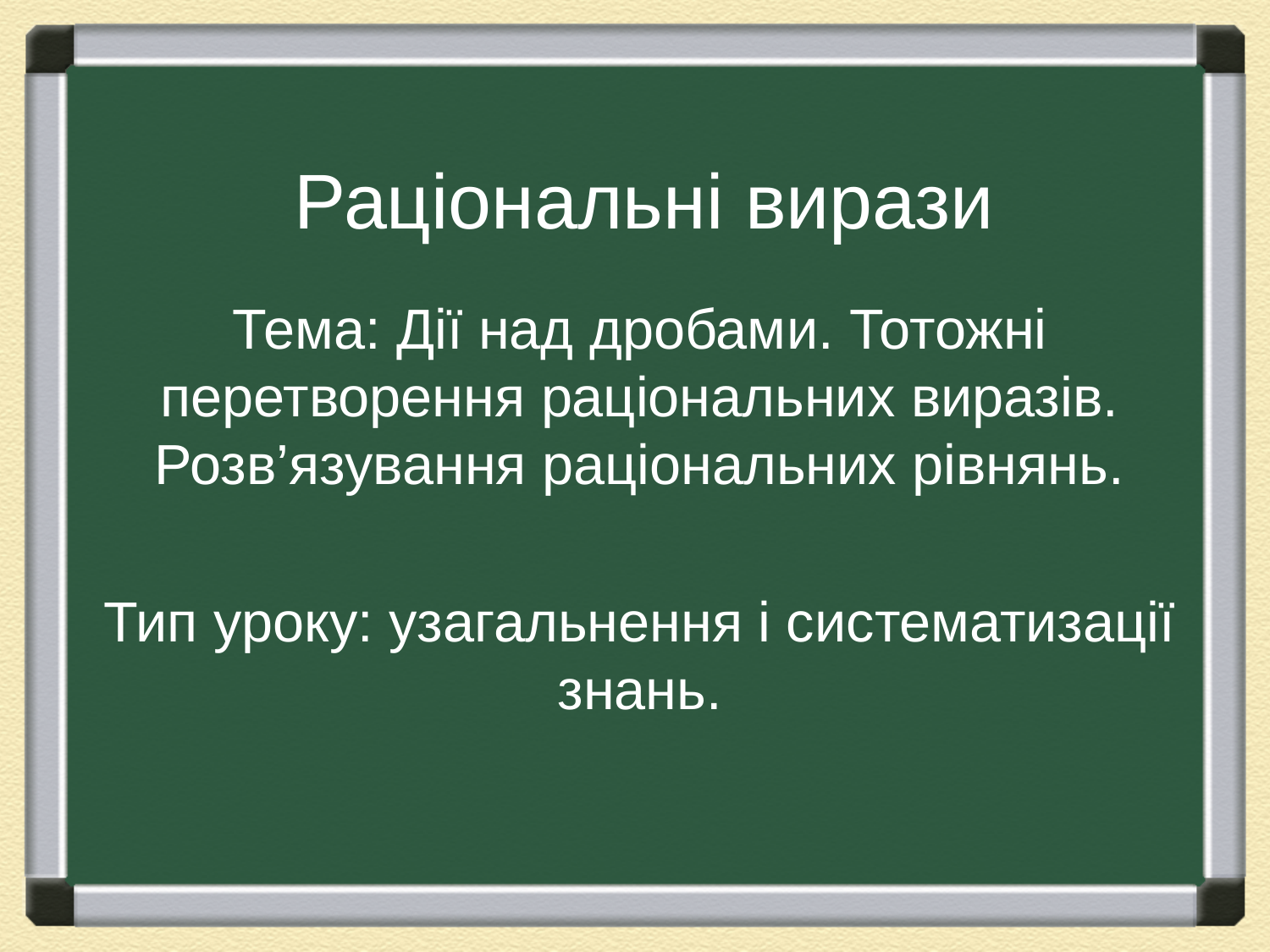

# Раціональні вирази
Тема: Дії над дробами. Тотожні перетворення раціональних виразів. Розв’язування раціональних рівнянь.

Тип уроку: узагальнення і систематизації знань.